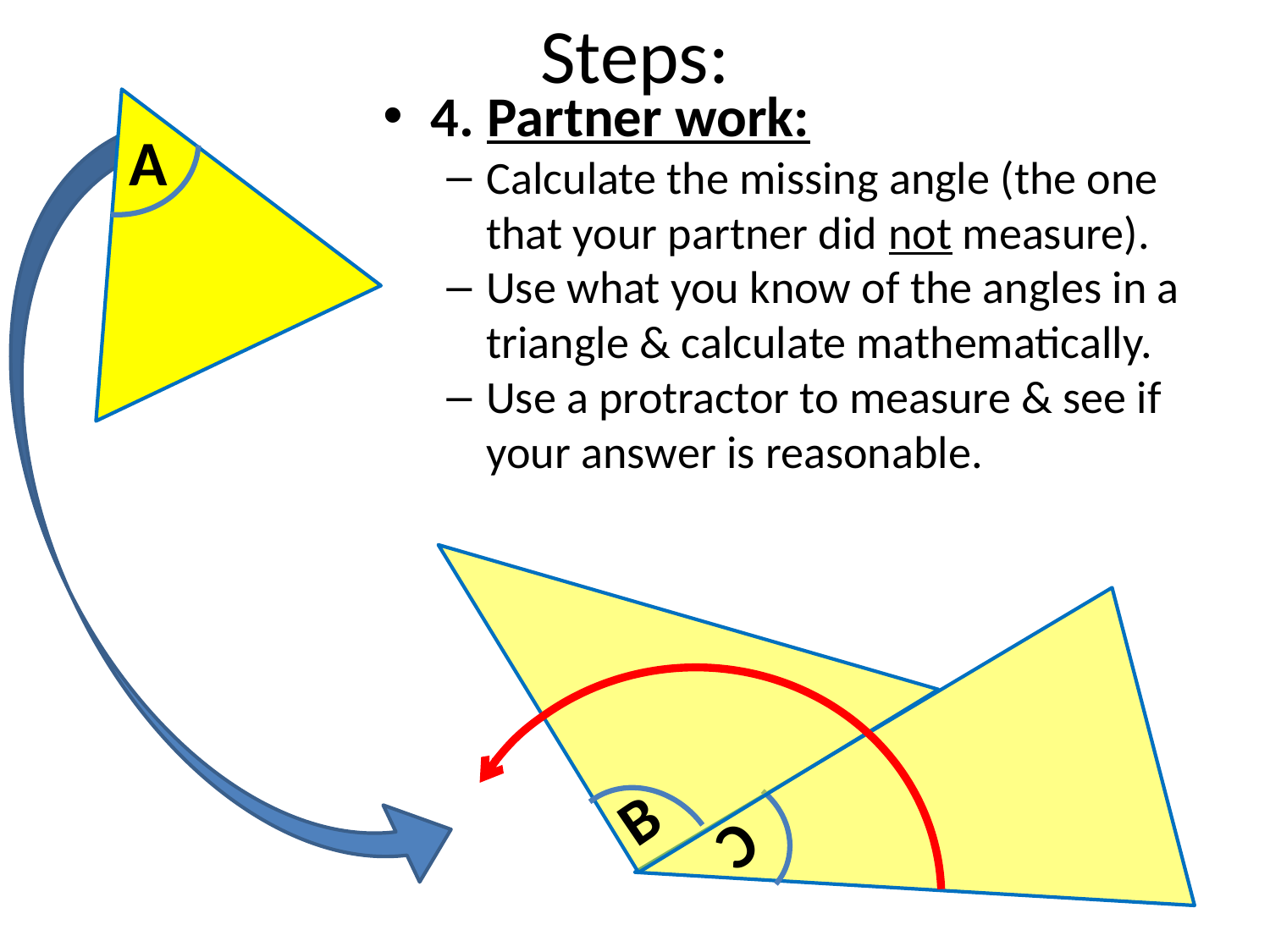

# Steps:

A
4. Partner work:
Calculate the missing angle (the one that your partner did not measure).
Use what you know of the angles in a triangle & calculate mathematically.
Use a protractor to measure & see if your answer is reasonable.

B

C